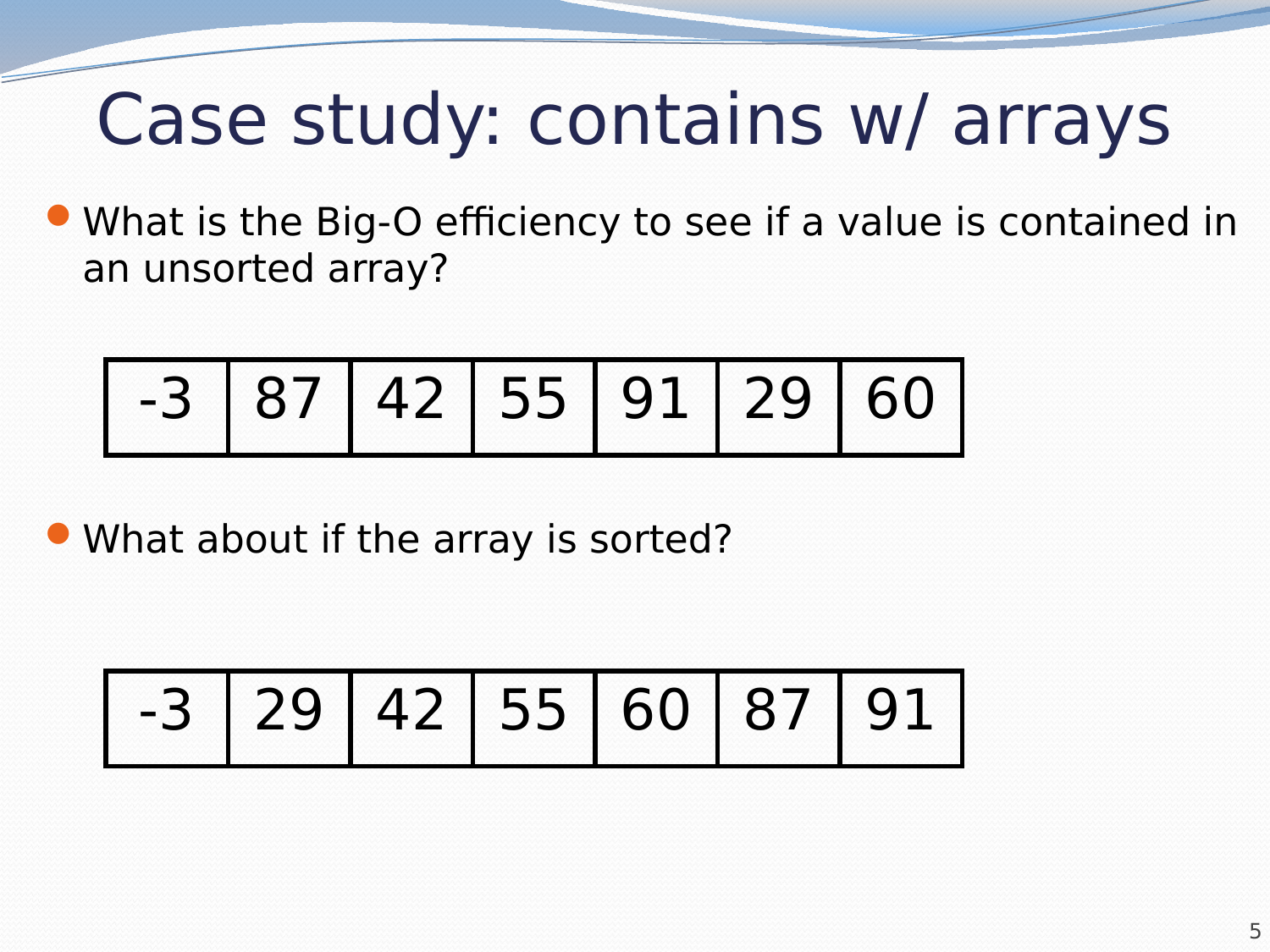

# Case study: contains w/ arrays
What is the Big-O efficiency to see if a value is contained in an unsorted array?

What about if the array is sorted?
| -3 | 87 | 42 | 55 | 91 | 29 | 60 |
| --- | --- | --- | --- | --- | --- | --- |
| -3 | 29 | 42 | 55 | 60 | 87 | 91 |
| --- | --- | --- | --- | --- | --- | --- |